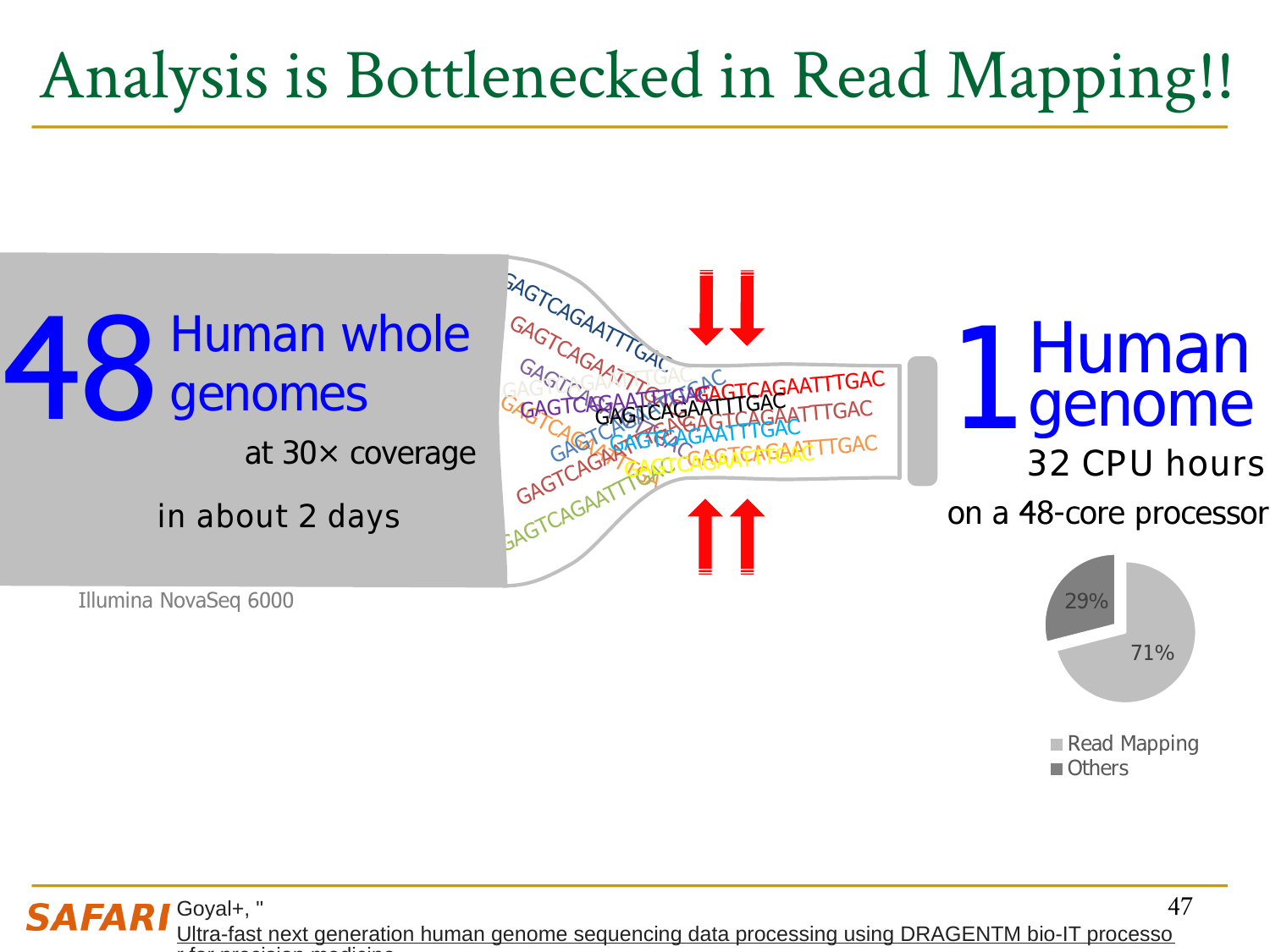

# Analysis is Bottlenecked in Read Mapping!!

48

GAGTCAGAATTTGAC

GAGTCAGAATTTGAC

GAGTCAGAATTTGAC

GAGTCAGAATTTGAC
GAGTCAGAATTTGAC
GAGTCAGAATTTGAC
GAGTCAGAATTTGAC

GAGTCAGAATTTGAC
GAGTCAGAATTTGAC
GAGTCAGAATTTGAC

GAGTCAGAATTTGA

GAGTCAGAATTTGAC
GAGTCAGAATTTGAC
GAGTCAGAATTTGAC

GAGTCAGAATTTGAC
1

Human whole
genomes
Human
genome

at 30× coverage
32 CPU hours

on a 48-core processor
in about 2 days

### Chart

| Category | Sales |
|---|---|
| Read Mapping | 0.71 |
| Others | 0.29 |
Illumina NovaSeq 6000
47
Goyal+, "Ultra-fast next generation human genome sequencing data processing using DRAGENTM bio-IT processor for precision medicine”, Open Journal of Genetics, 2017.